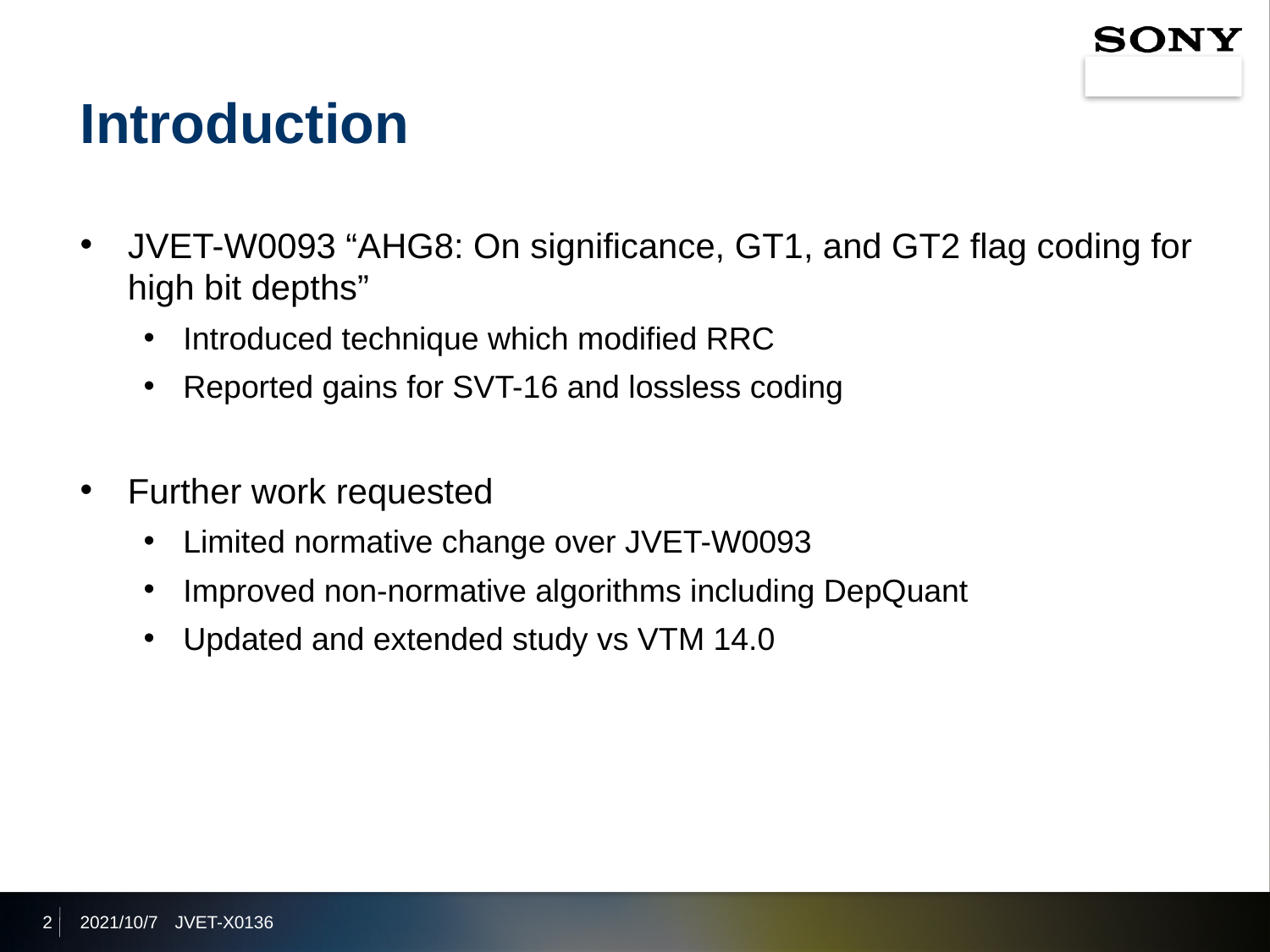

# Introduction

JVET-W0093 “AHG8: On significance, GT1, and GT2 flag coding for high bit depths”
Introduced technique which modified RRC
Reported gains for SVT-16 and lossless coding

Further work requested
Limited normative change over JVET-W0093
Improved non-normative algorithms including DepQuant
Updated and extended study vs VTM 14.0

2
2021/10/7
JVET-X0136